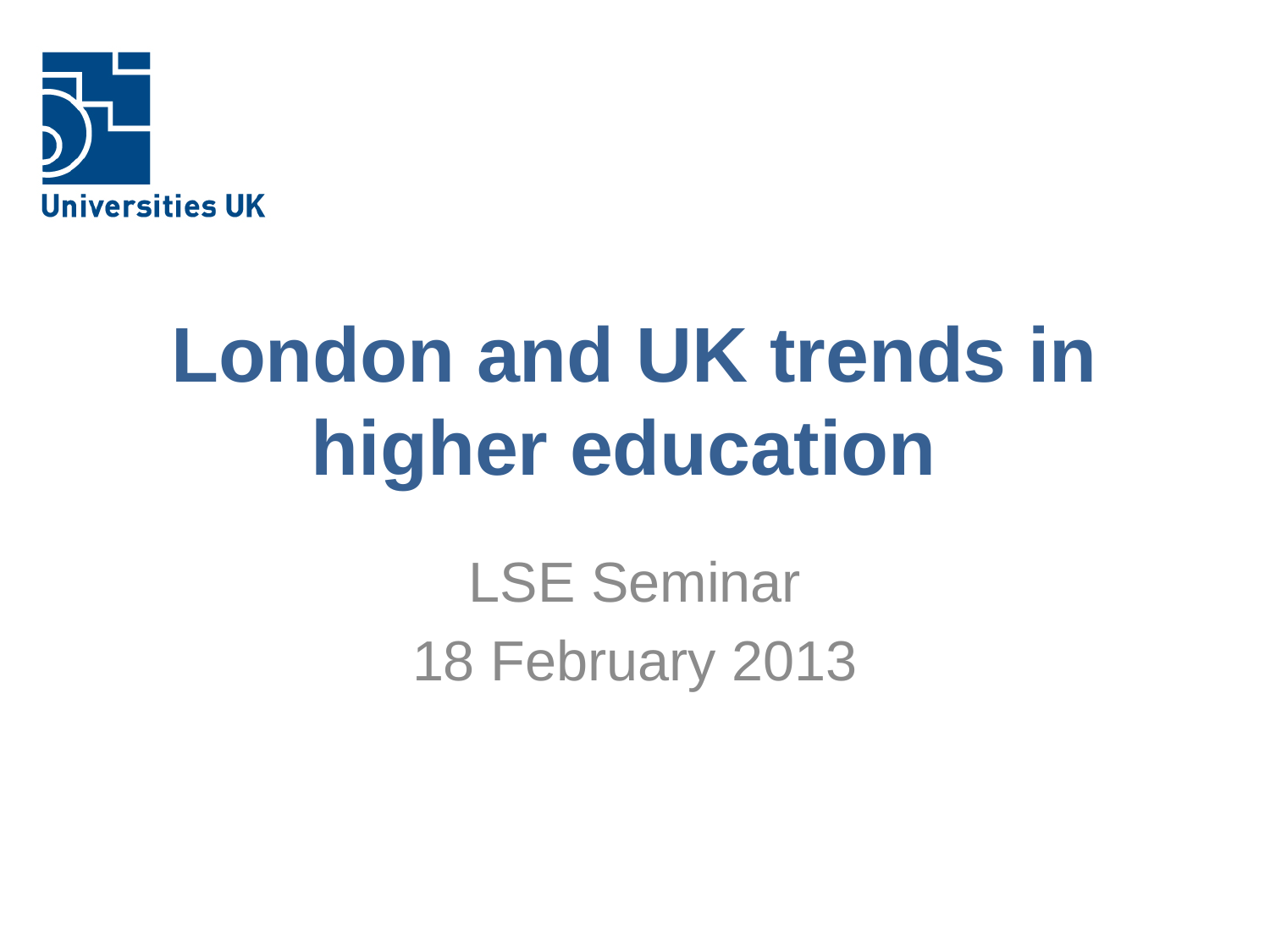

# London and UK trends in higher education
LSE Seminar
18 February 2013